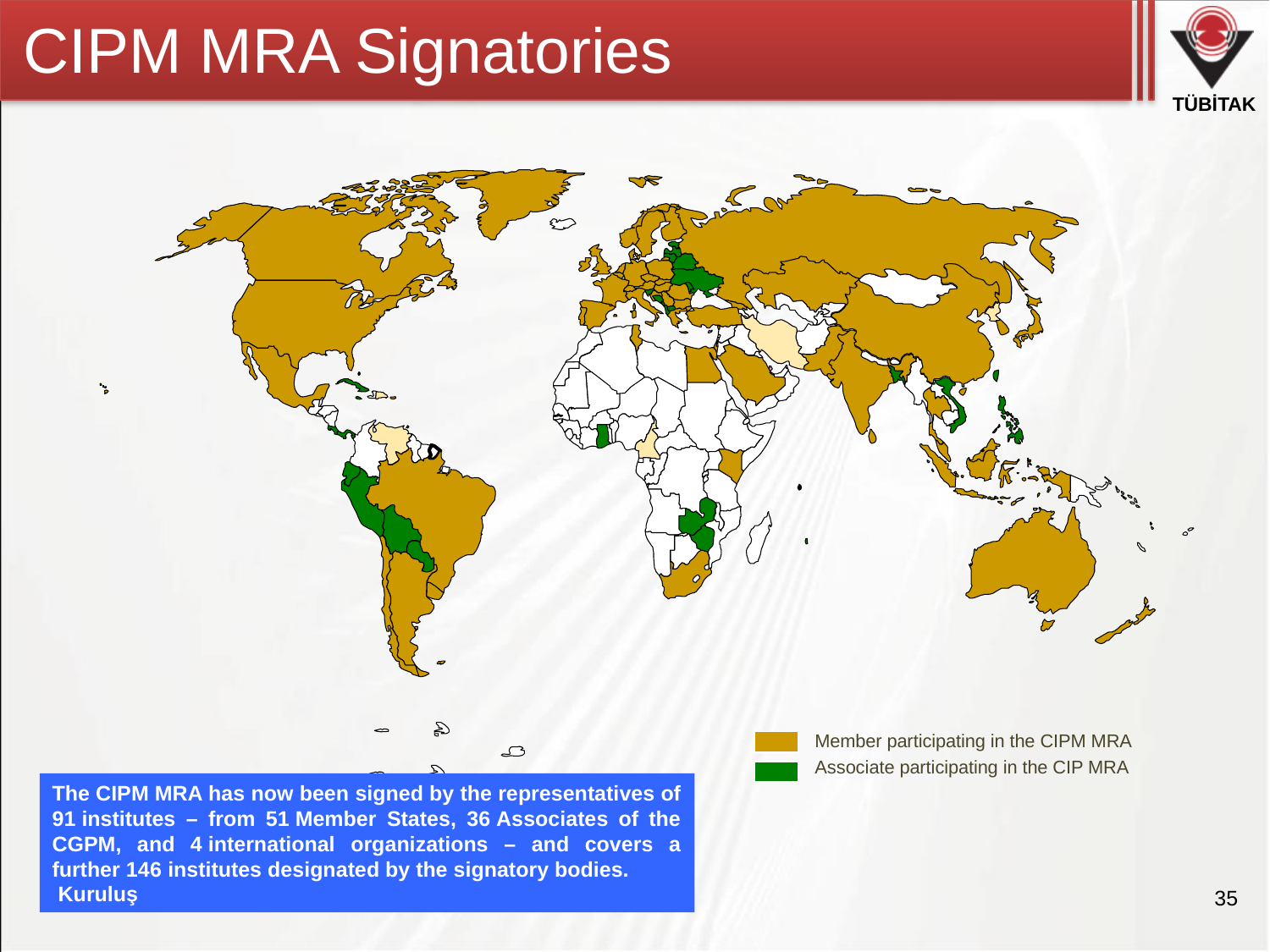

CIPM MRA Signatories

Member participating in the CIPM MRA
Associate participating in the CIP MRA

The CIPM MRA has now been signed by the representatives of 91 institutes – from 51 Member States, 36 Associates of the CGPM, and 4 international organizations – and covers a further 146 institutes designated by the signatory bodies.
 Kuruluş

35